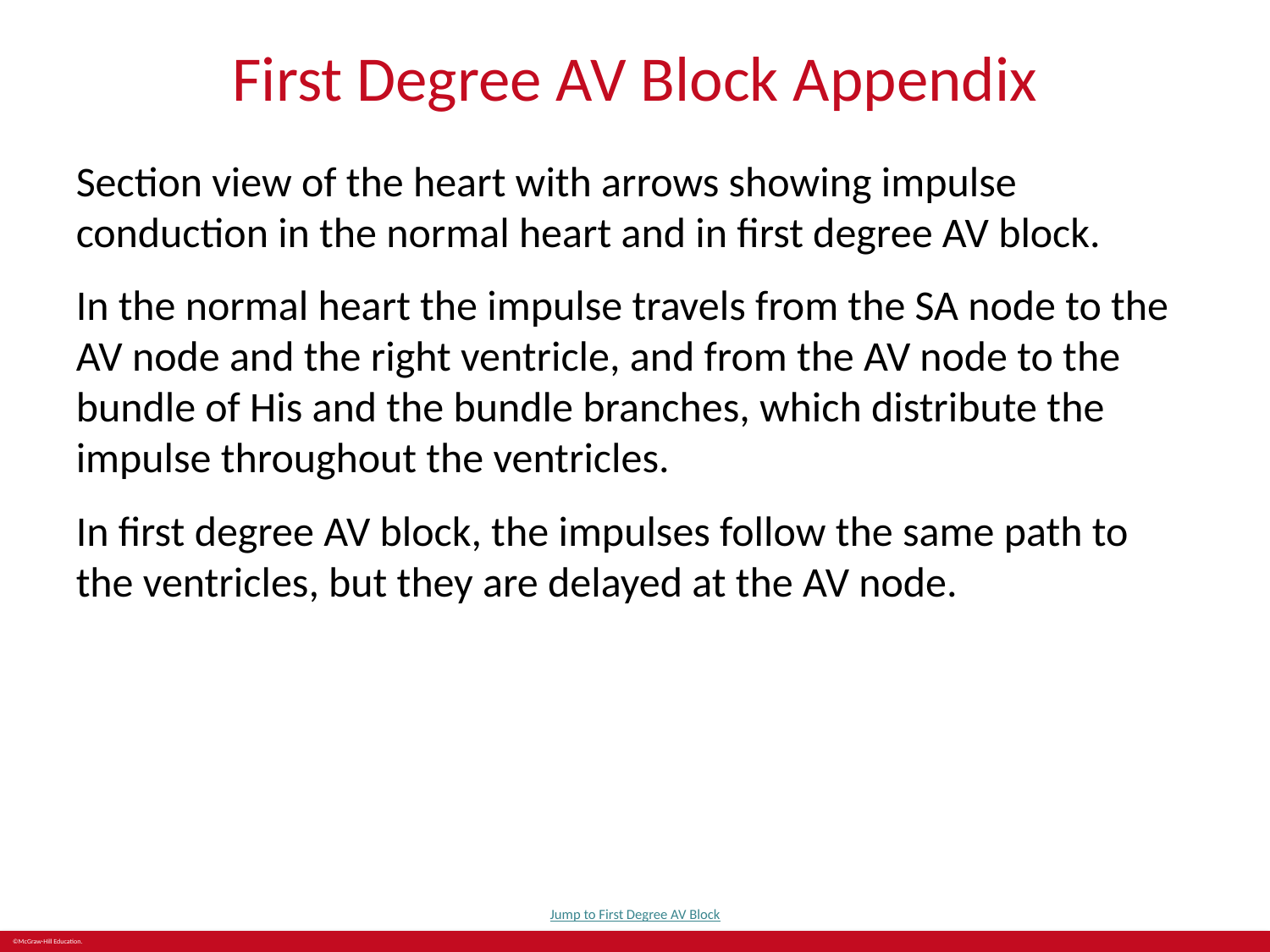

# First Degree AV Block Appendix
Section view of the heart with arrows showing impulse conduction in the normal heart and in first degree AV block.
In the normal heart the impulse travels from the SA node to the AV node and the right ventricle, and from the AV node to the bundle of His and the bundle branches, which distribute the impulse throughout the ventricles.
In first degree AV block, the impulses follow the same path to the ventricles, but they are delayed at the AV node.
Jump to First Degree AV Block